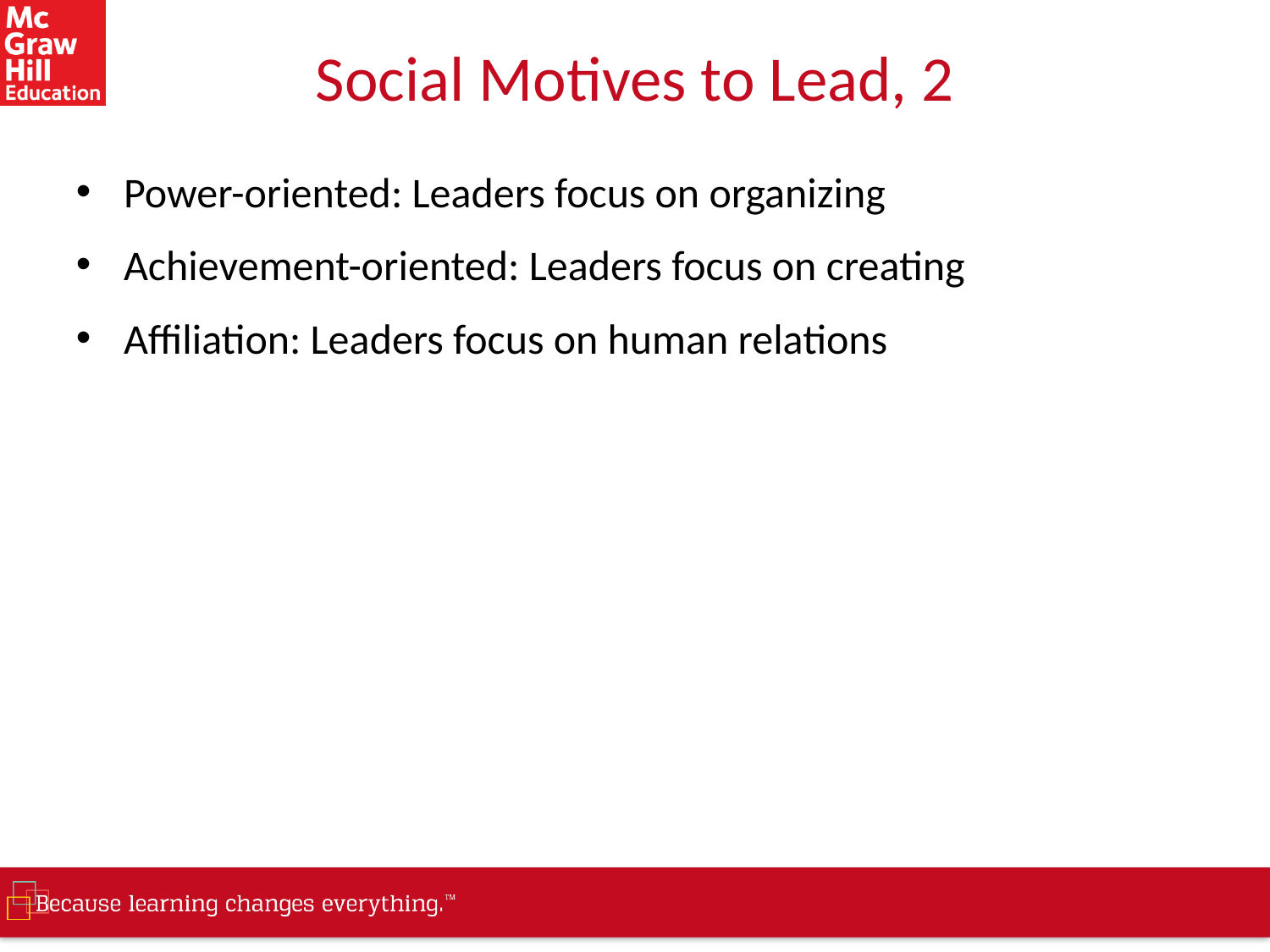

# Social Motives to Lead, 2
Power-oriented: Leaders focus on organizing
Achievement-oriented: Leaders focus on creating
Affiliation: Leaders focus on human relations